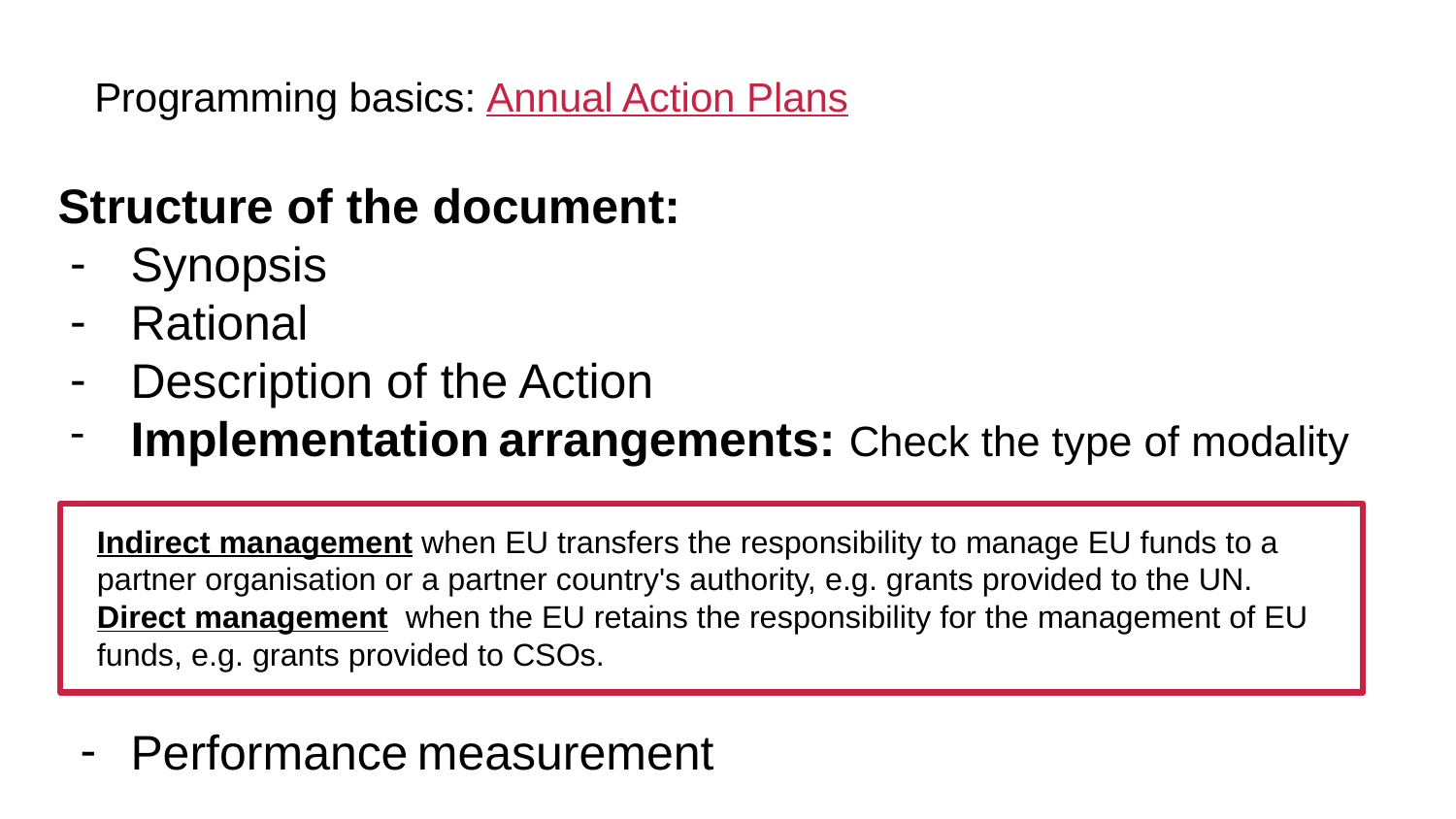

Programming basics: Annual Action Plans
Structure of the document:
Synopsis
Rational
Description of the Action
Implementation arrangements: Check the type of modality

Performance measurement

Indirect management when EU transfers the responsibility to manage EU funds to a partner organisation or a partner country's authority, e.g. grants provided to the UN.
Direct management  when the EU retains the responsibility for the management of EU funds, e.g. grants provided to CSOs.